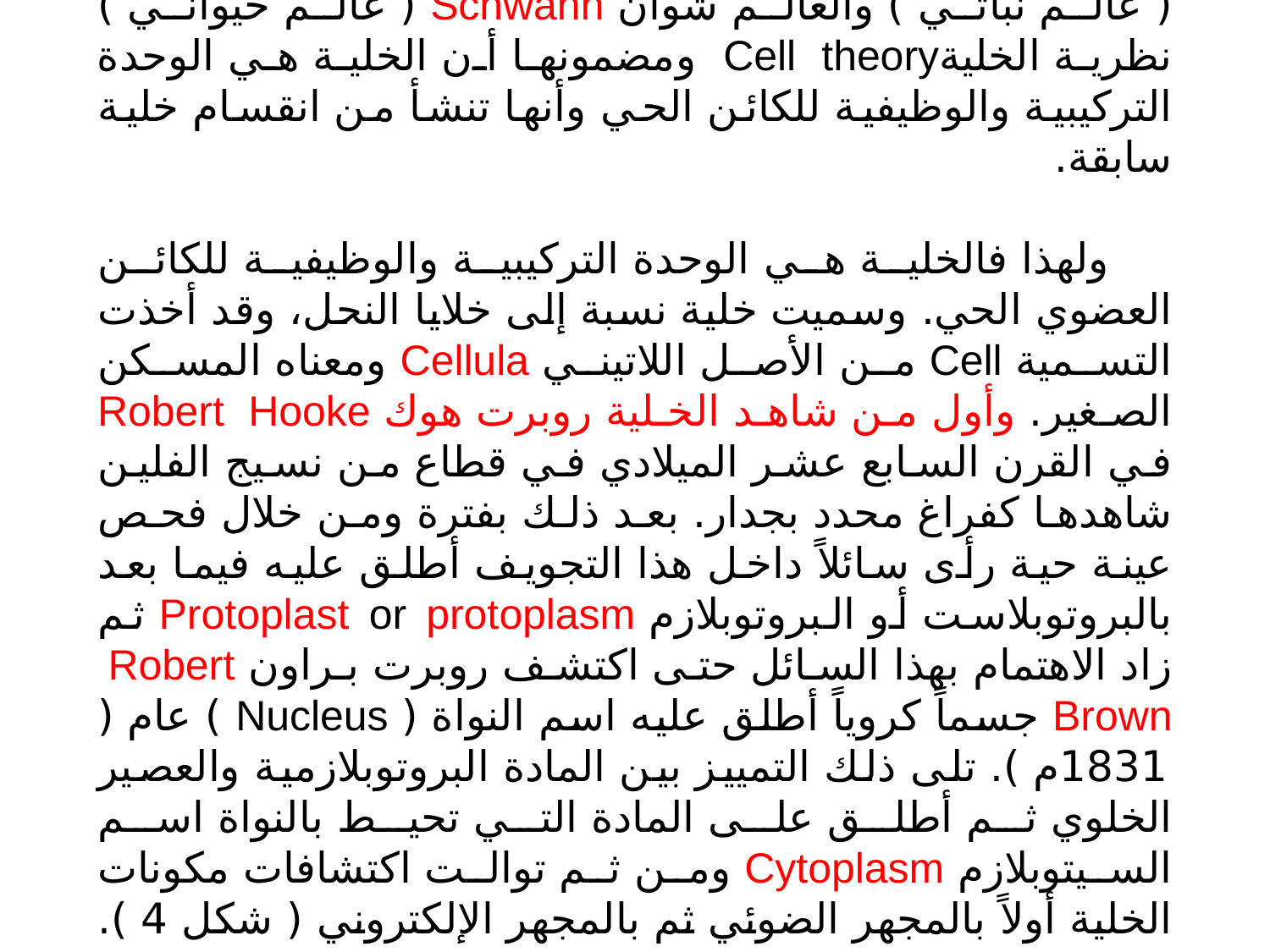

الخلية النباتية The plant cell
في سنة 1839م أطلق العالم الألماني شلايدين Schleiden ( عالم نباتي ) والعالم شوان Schwann ( عالم حيواني ) نظرية الخليةCell theory  ومضمونها أن الخلية هي الوحدة التركيبية والوظيفية للكائن الحي وأنها تنشأ من انقسام خلية سابقة.

ولهذا فالخلية هي الوحدة التركيبية والوظيفية للكائن العضوي الحي. وسميت خلية نسبة إلى خلايا النحل، وقد أخذت التسمية Cell من الأصل اللاتيني Cellula ومعناه المسكن الصغير. وأول من شاهد الخـلية روبرت هوك Robert Hooke في القرن السابع عشر الميلادي في قطاع من نسيج الفلين شاهدها كفراغ محدد بجدار. بعد ذلك بفترة ومن خلال فحص عينة حية رأى سائلاً داخل هذا التجويف أطلق عليه فيما بعد بالبروتوبلاست أو البروتوبلازم Protoplast or protoplasm ثم زاد الاهتمام بهذا السائل حتى اكتشف روبرت بـراون Robert Brown جسماً كروياً أطلق عليه اسم النواة ( Nucleus ) عام ( 1831م ). تلى ذلك التمييز بين المادة البروتوبلازمية والعصير الخلوي ثم أطلق على المادة التي تحيط بالنواة اسم السيتوبلازم Cytoplasm ومن ثم توالت اكتشافات مكونات الخلية أولاً بالمجهر الضوئي ثم بالمجهر الإلكتروني ( شكل 4 ).